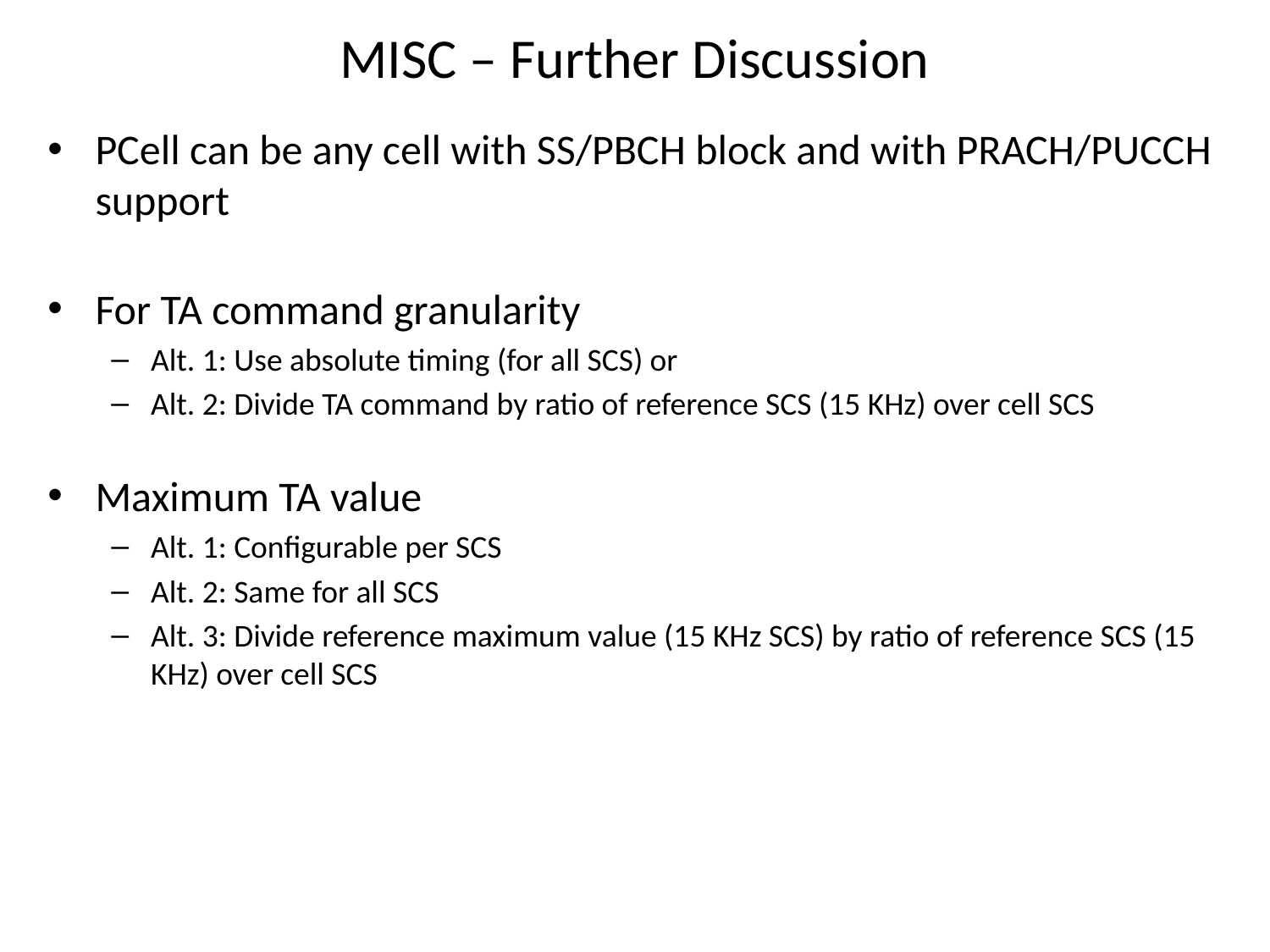

# MISC – Further Discussion
PCell can be any cell with SS/PBCH block and with PRACH/PUCCH support

For TA command granularity
Alt. 1: Use absolute timing (for all SCS) or
Alt. 2: Divide TA command by ratio of reference SCS (15 KHz) over cell SCS

Maximum TA value
Alt. 1: Configurable per SCS
Alt. 2: Same for all SCS
Alt. 3: Divide reference maximum value (15 KHz SCS) by ratio of reference SCS (15 KHz) over cell SCS